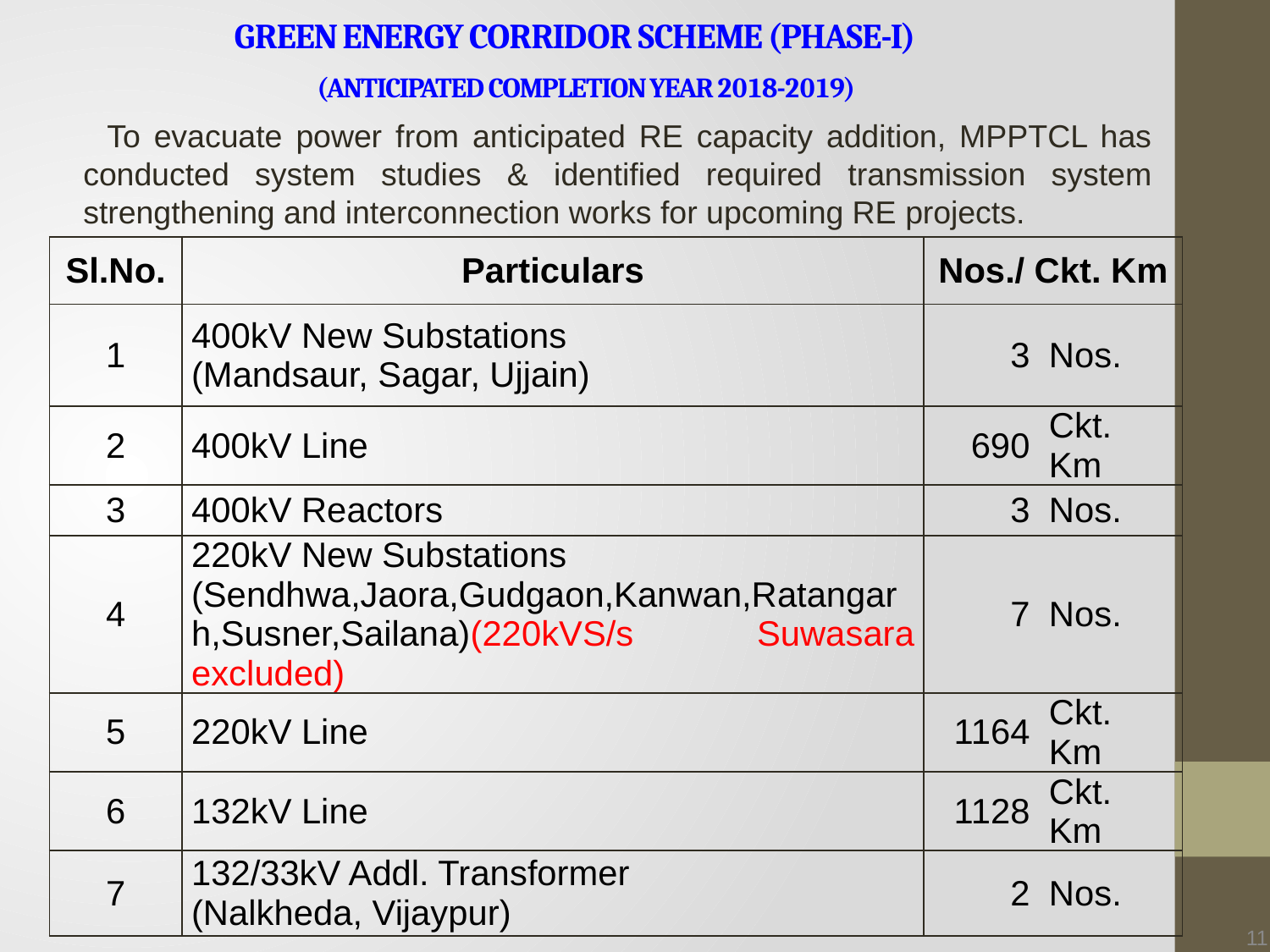

GREEN ENERGY CORRIDOR SCHEME (PHASE-I)
                                        (ANTICIPATED COMPLETION YEAR 2018-2019)
     To evacuate power from anticipated RE capacity addition, MPPTCL has conducted system studies & identified required transmission system strengthening and interconnection works for upcoming RE projects.
| Sl.No. | Particulars | Nos./ Ckt. Km |  |
| --- | --- | --- | --- |
| 1 | 400kV New Substations (Mandsaur, Sagar, Ujjain) | 3 | Nos. |
| 2 | 400kV Line | 690 | Ckt. Km |
| 3 | 400kV Reactors | 3 | Nos. |
| 4 | 220kV New Substations (Sendhwa,Jaora,Gudgaon,Kanwan,Ratangarh,Susner,Sailana)(220kVS/s Suwasara excluded) | 7 | Nos. |
| 5 | 220kV Line | 1164 | Ckt. Km |
| 6 | 132kV Line | 1128 | Ckt. Km |
| 7 | 132/33kV Addl. Transformer (Nalkheda, Vijaypur) | 2 | Nos. |
11